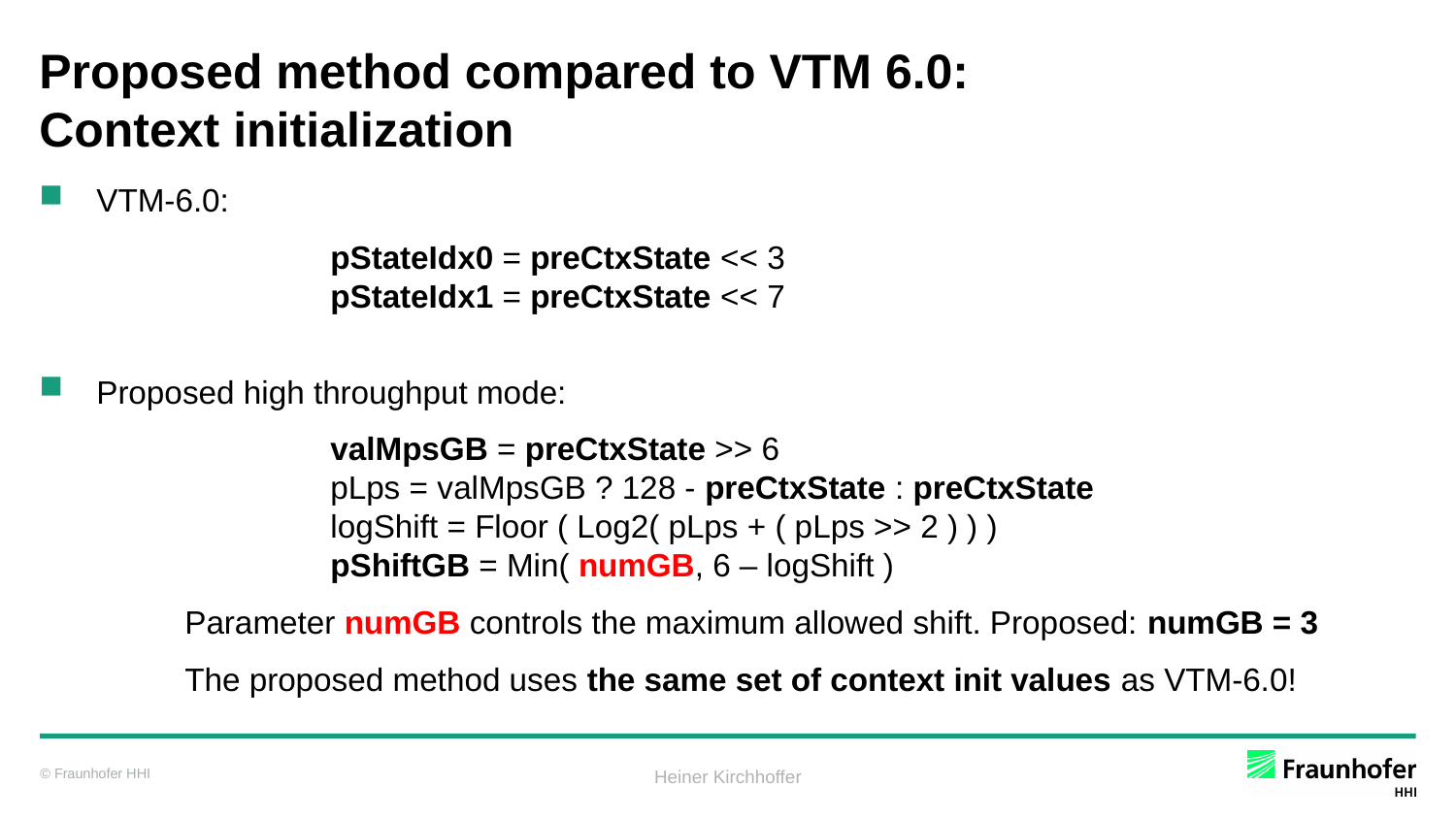

# Proposed method compared to VTM 6.0: Context initialization
VTM-6.0:
		pStateIdx0 = preCtxState << 3
		pStateIdx1 = preCtxState << 7
Proposed high throughput mode:
		valMpsGB = preCtxState >> 6
		pLps = valMpsGB ? 128 - preCtxState : preCtxState
		logShift = Floor ( Log2( pLps + ( pLps >> 2 ) ) )
		pShiftGB = Min( numGB, 6 – logShift )
	Parameter numGB controls the maximum allowed shift. Proposed: numGB = 3
	The proposed method uses the same set of context init values as VTM-6.0!
Heiner Kirchhoffer